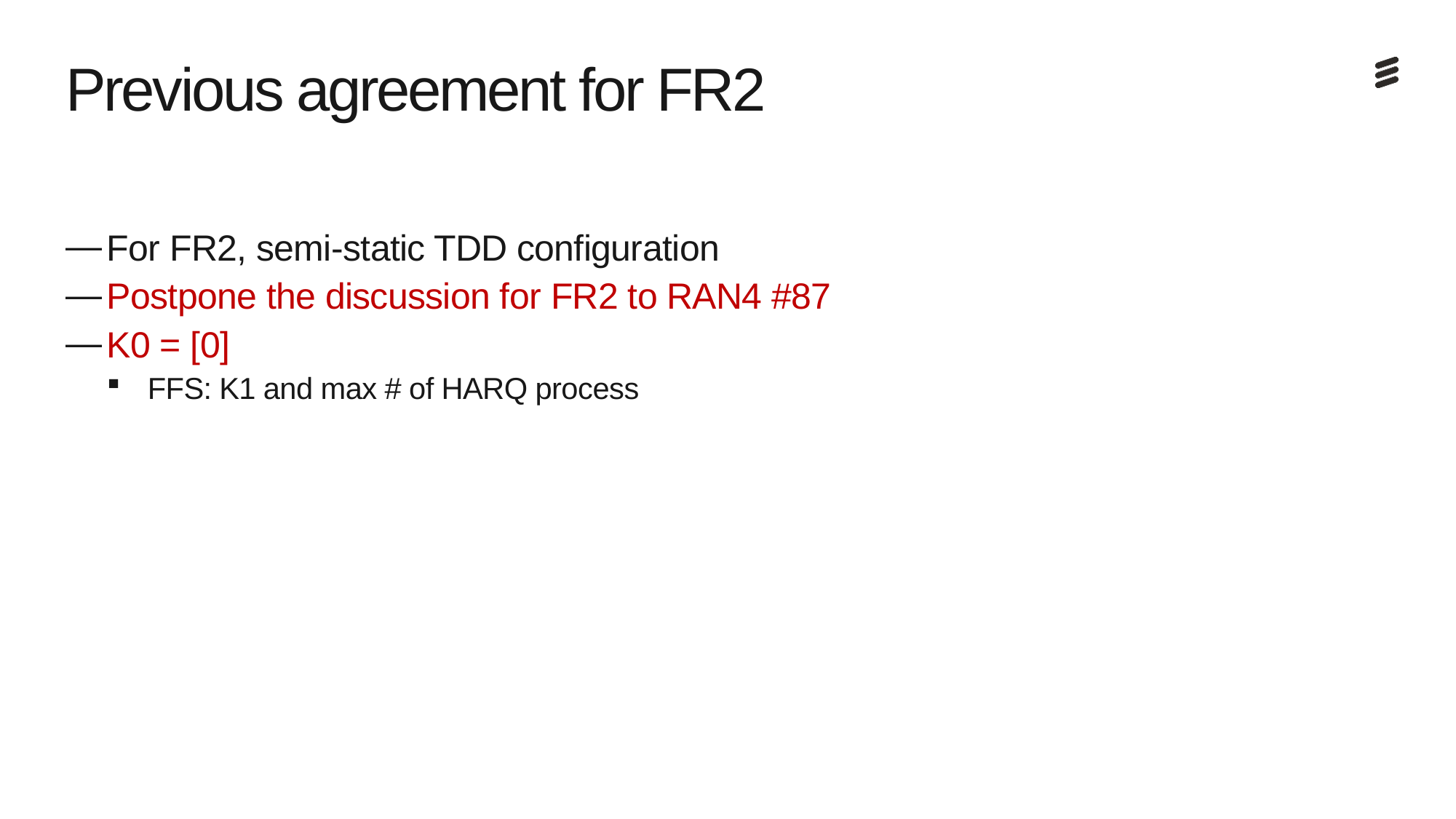

# Previous agreement for FR2
For FR2, semi-static TDD configuration
Postpone the discussion for FR2 to RAN4 #87
K0 = [0]
FFS: K1 and max # of HARQ process